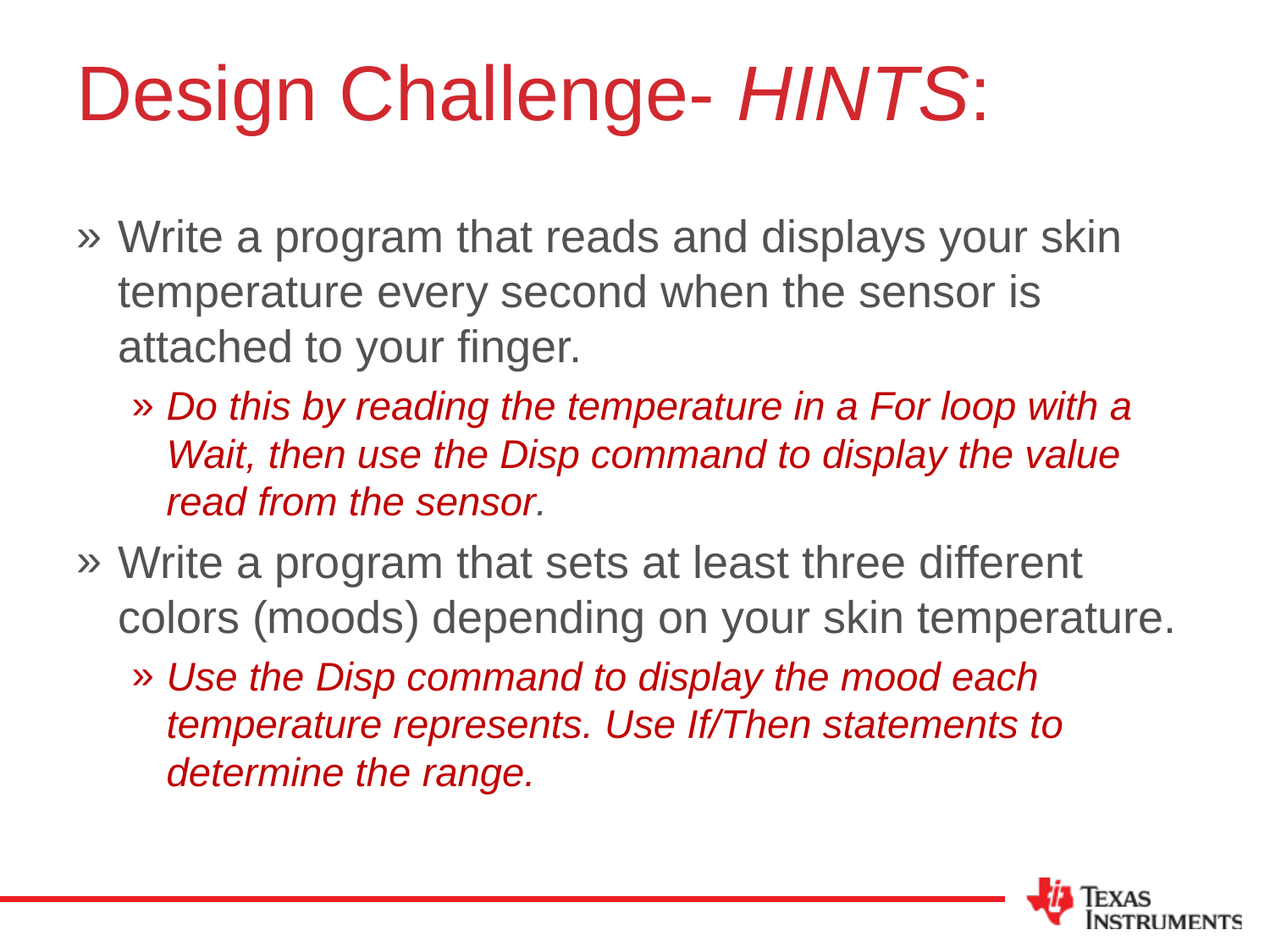

# Design Challenge- HINTS:
Write a program that reads and displays your skin temperature every second when the sensor is attached to your finger.
Do this by reading the temperature in a For loop with a Wait, then use the Disp command to display the value read from the sensor.
Write a program that sets at least three different colors (moods) depending on your skin temperature.
Use the Disp command to display the mood each temperature represents. Use If/Then statements to determine the range.